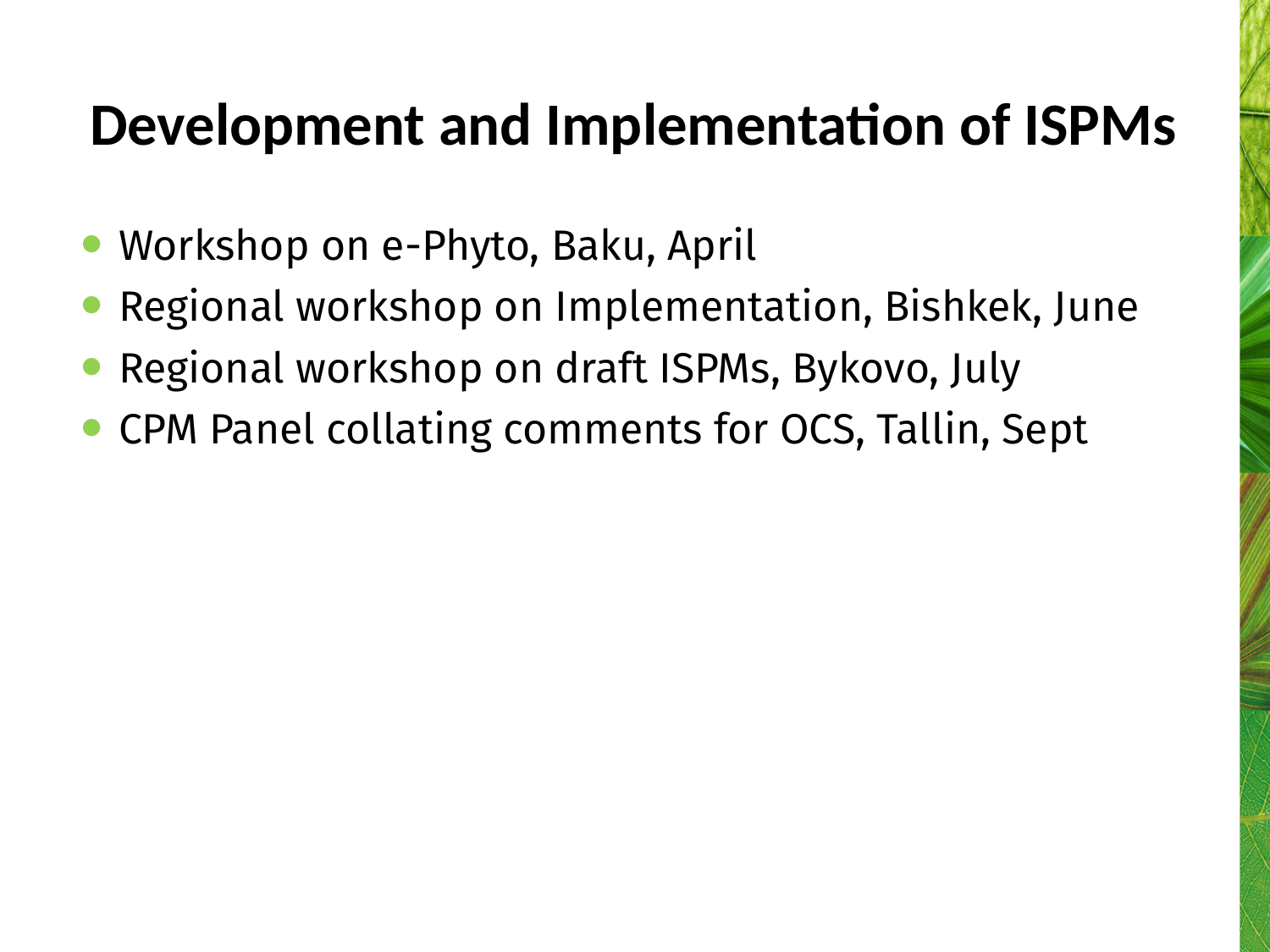

# Development and Implementation of ISPMs
Workshop on e-Phyto, Baku, April
Regional workshop on Implementation, Bishkek, June
Regional workshop on draft ISPMs, Bykovo, July
CPM Panel collating comments for OCS, Tallin, Sept